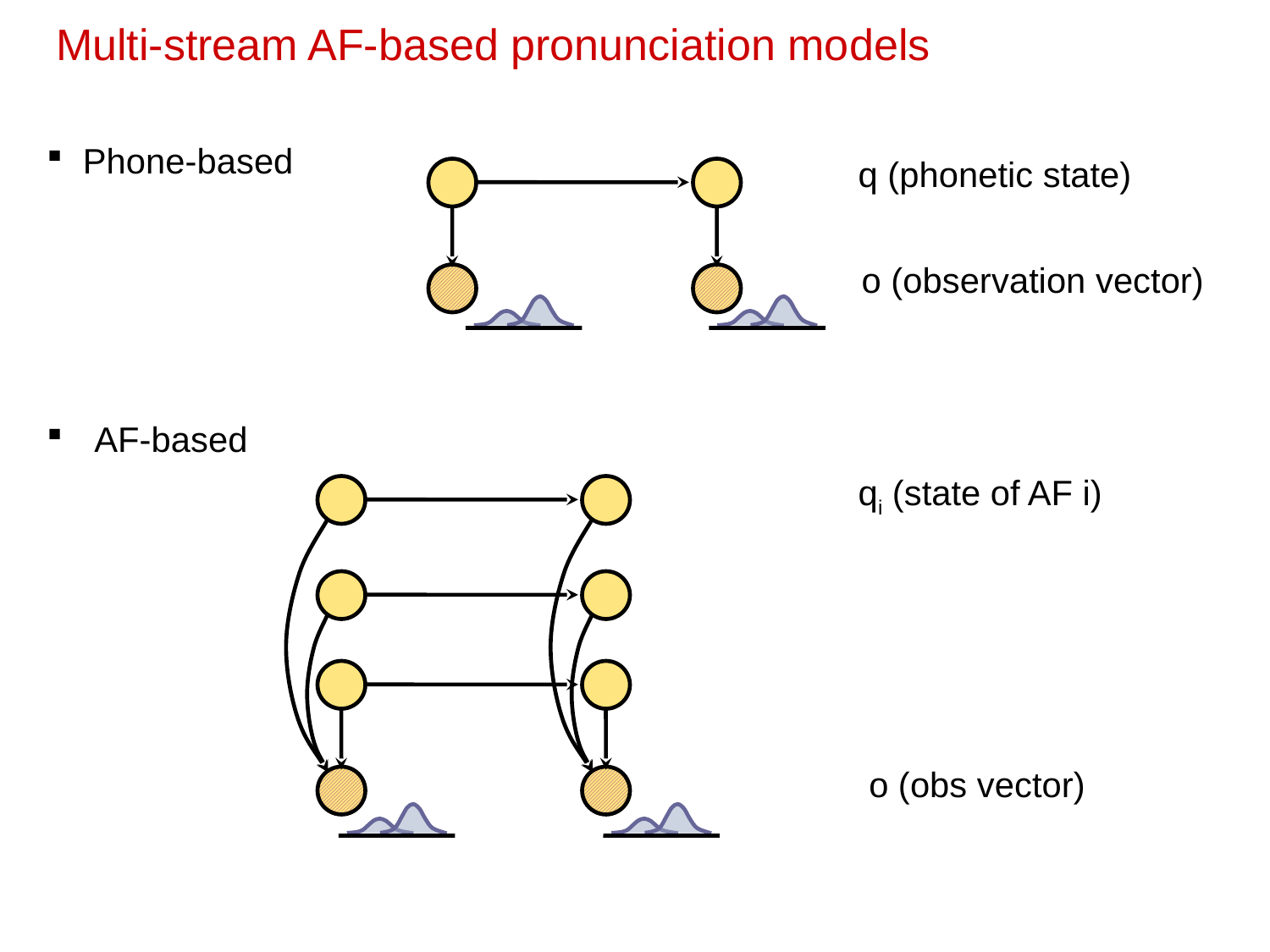

# Multi-stream AF-based pronunciation models
Phone-based
q (phonetic state)

o (observation vector)

AF-based
qi (state of AF i)

o (obs vector)